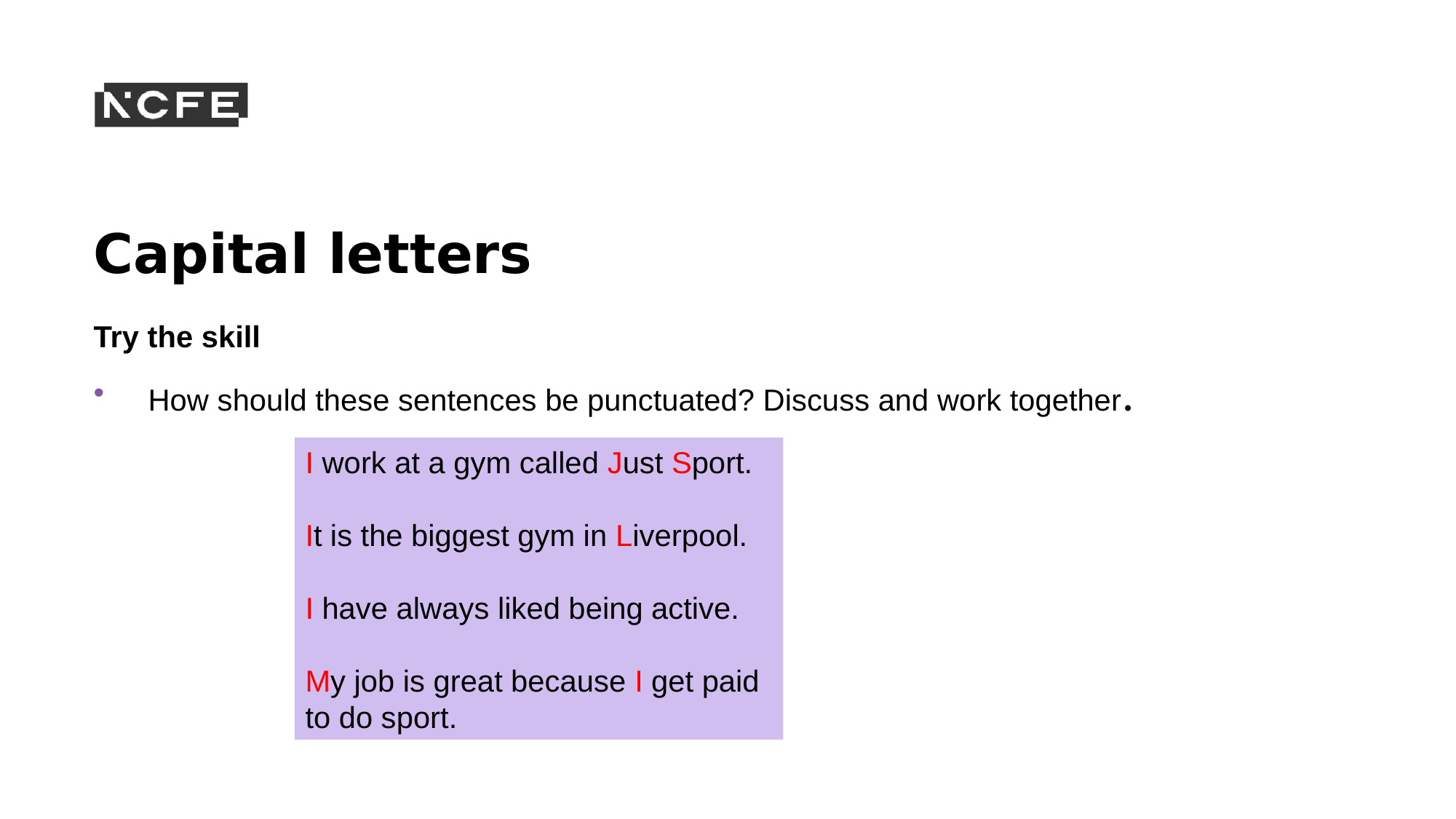

# Capital letters
Try the skill
How should these sentences be punctuated? Discuss and work together.

I work at a gym called Just Sport.

It is the biggest gym in Liverpool.

I have always liked being active.

My job is great because I get paid to do sport.